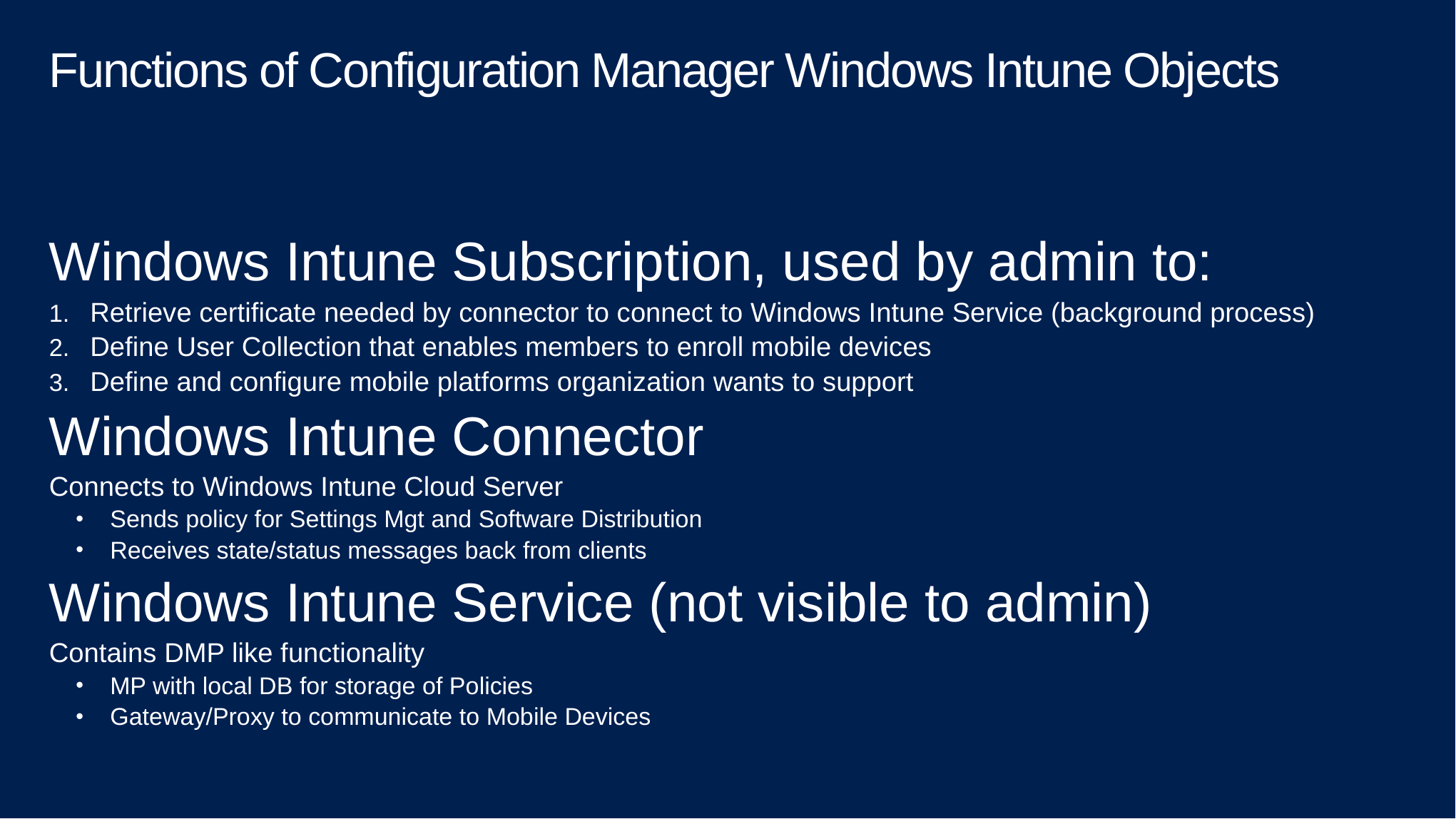

# Functions of Configuration Manager Windows Intune Objects
Windows Intune Subscription, used by admin to:
Retrieve certificate needed by connector to connect to Windows Intune Service (background process)
Define User Collection that enables members to enroll mobile devices
Define and configure mobile platforms organization wants to support
Windows Intune Connector
Connects to Windows Intune Cloud Server
Sends policy for Settings Mgt and Software Distribution
Receives state/status messages back from clients
Windows Intune Service (not visible to admin)
Contains DMP like functionality
MP with local DB for storage of Policies
Gateway/Proxy to communicate to Mobile Devices